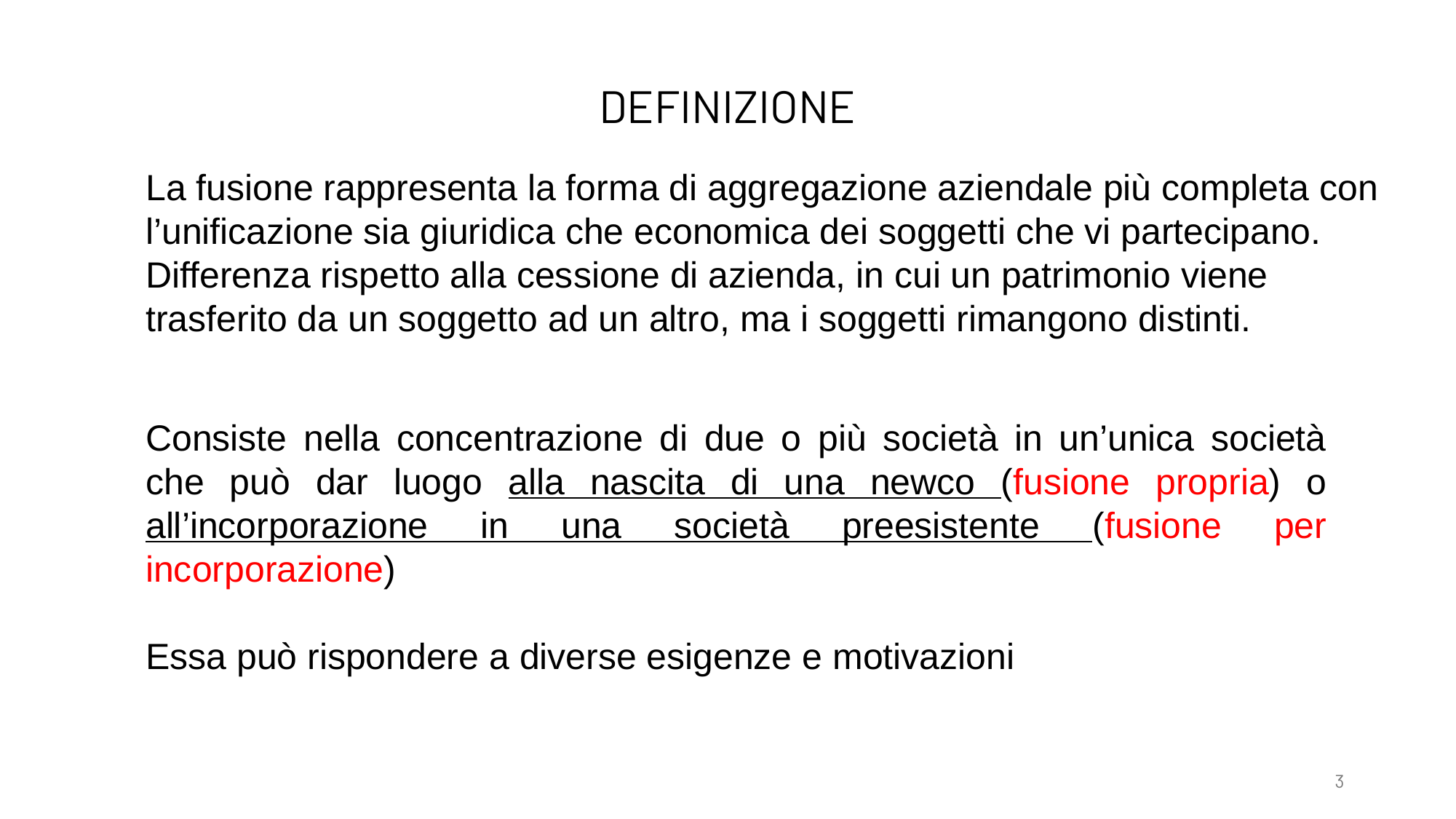

DEFINIZIONE
La fusione rappresenta la forma di aggregazione aziendale più completa con l’unificazione sia giuridica che economica dei soggetti che vi partecipano.
Differenza rispetto alla cessione di azienda, in cui un patrimonio viene trasferito da un soggetto ad un altro, ma i soggetti rimangono distinti.
Consiste nella concentrazione di due o più società in un’unica società che può dar luogo alla nascita di una newco (fusione propria) o all’incorporazione in una società preesistente (fusione per incorporazione)

Essa può rispondere a diverse esigenze e motivazioni

3